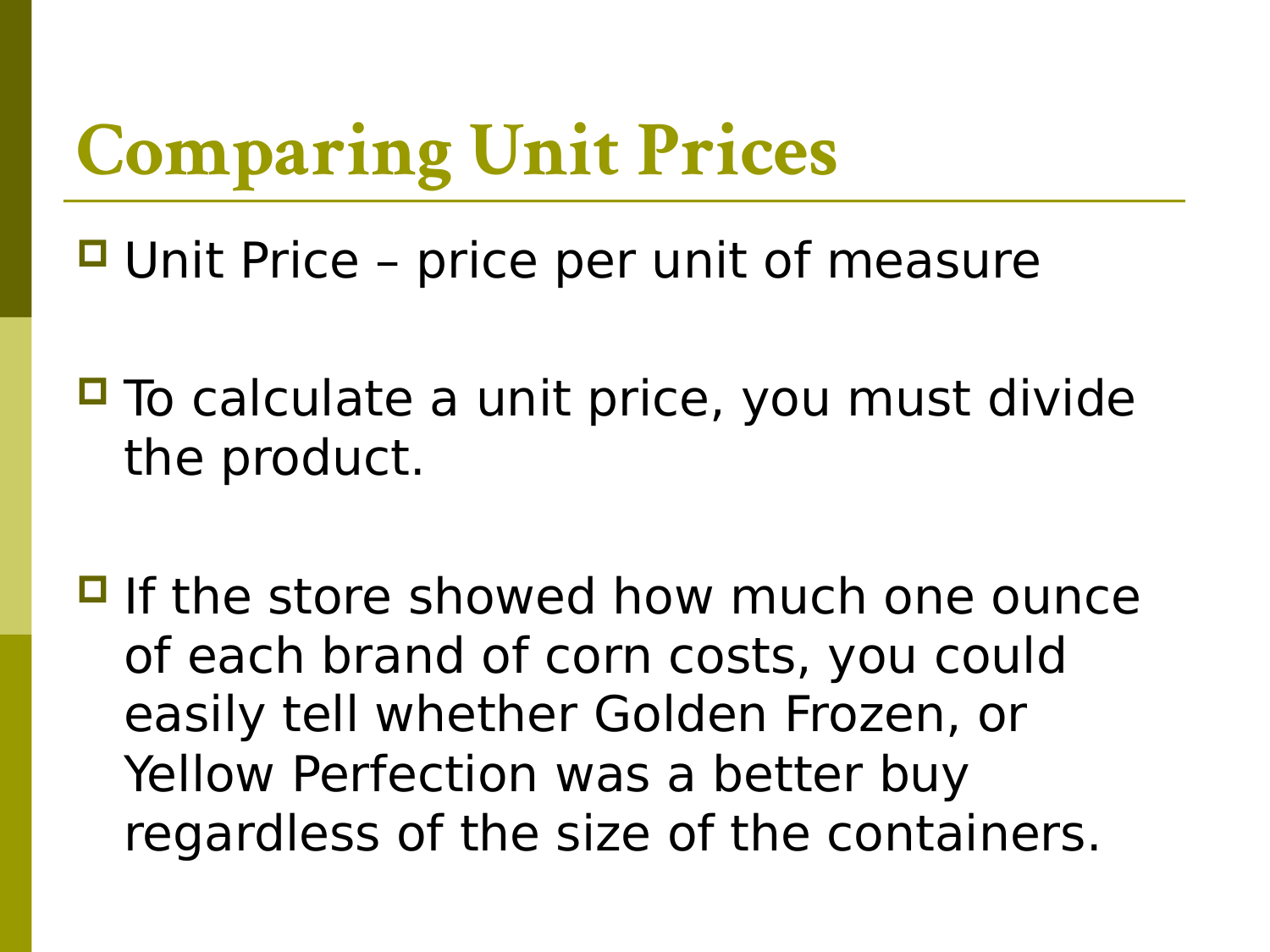

# Comparing Unit Prices
Unit Price – price per unit of measure

To calculate a unit price, you must divide the product.

If the store showed how much one ounce of each brand of corn costs, you could easily tell whether Golden Frozen, or Yellow Perfection was a better buy regardless of the size of the containers.